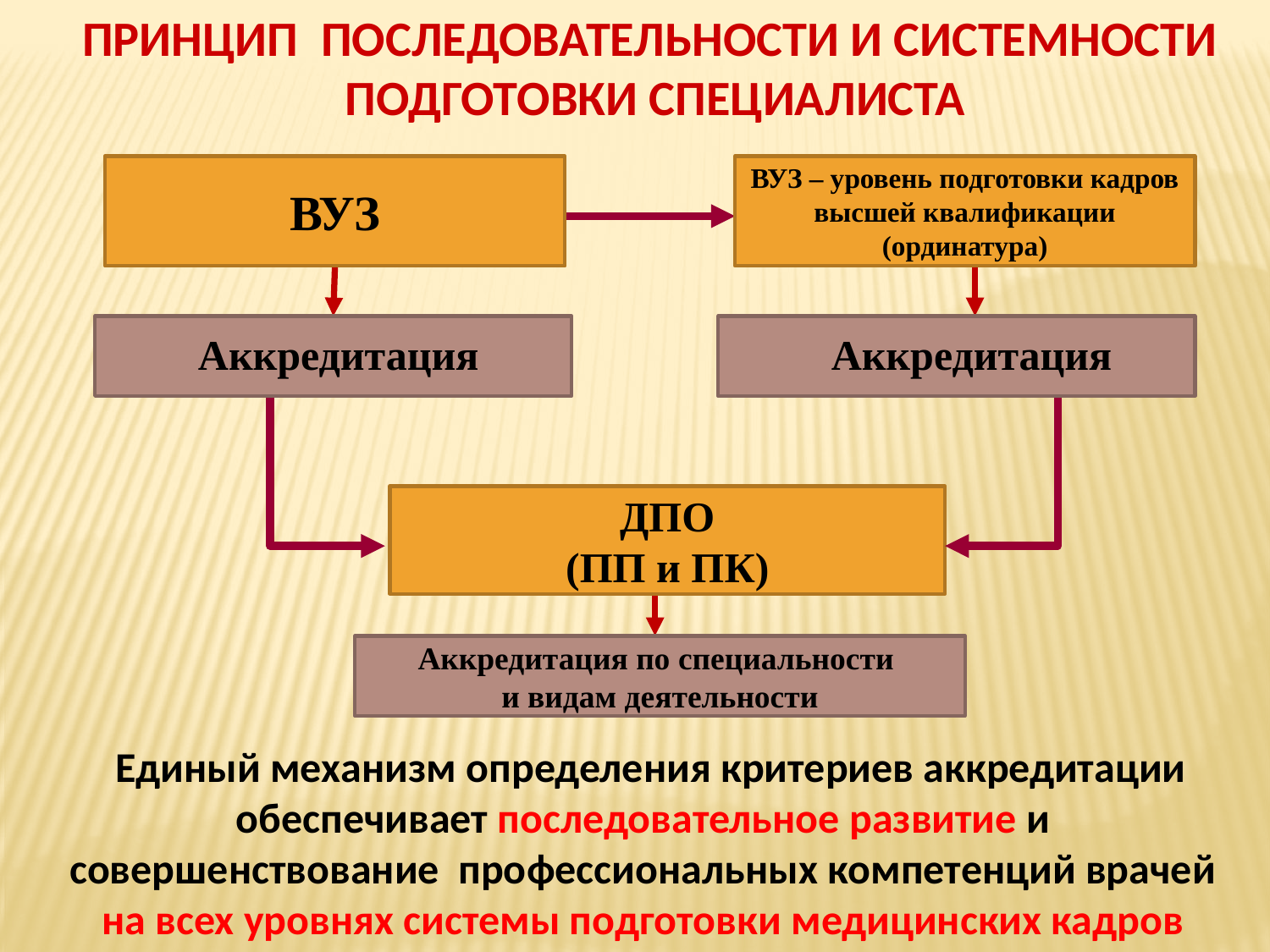

ПРИНЦИП  ПОСЛЕДОВАТЕЛЬНОСТИ И СИСТЕМНОСТИ
ПОДГОТОВКИ СПЕЦИАЛИСТА
ВУЗ
ВУЗ – уровень подготовки кадров высшей квалификации (ординатура)

Аккредитация
Аккредитация
ДПО
(ПП и ПК)
Аккредитация по специальности
и видам деятельности
     Единый механизм определения критериев аккредитации обеспечивает последовательное развитие и совершенствование  профессиональных компетенций врачей на всех уровнях системы подготовки медицинских кадров